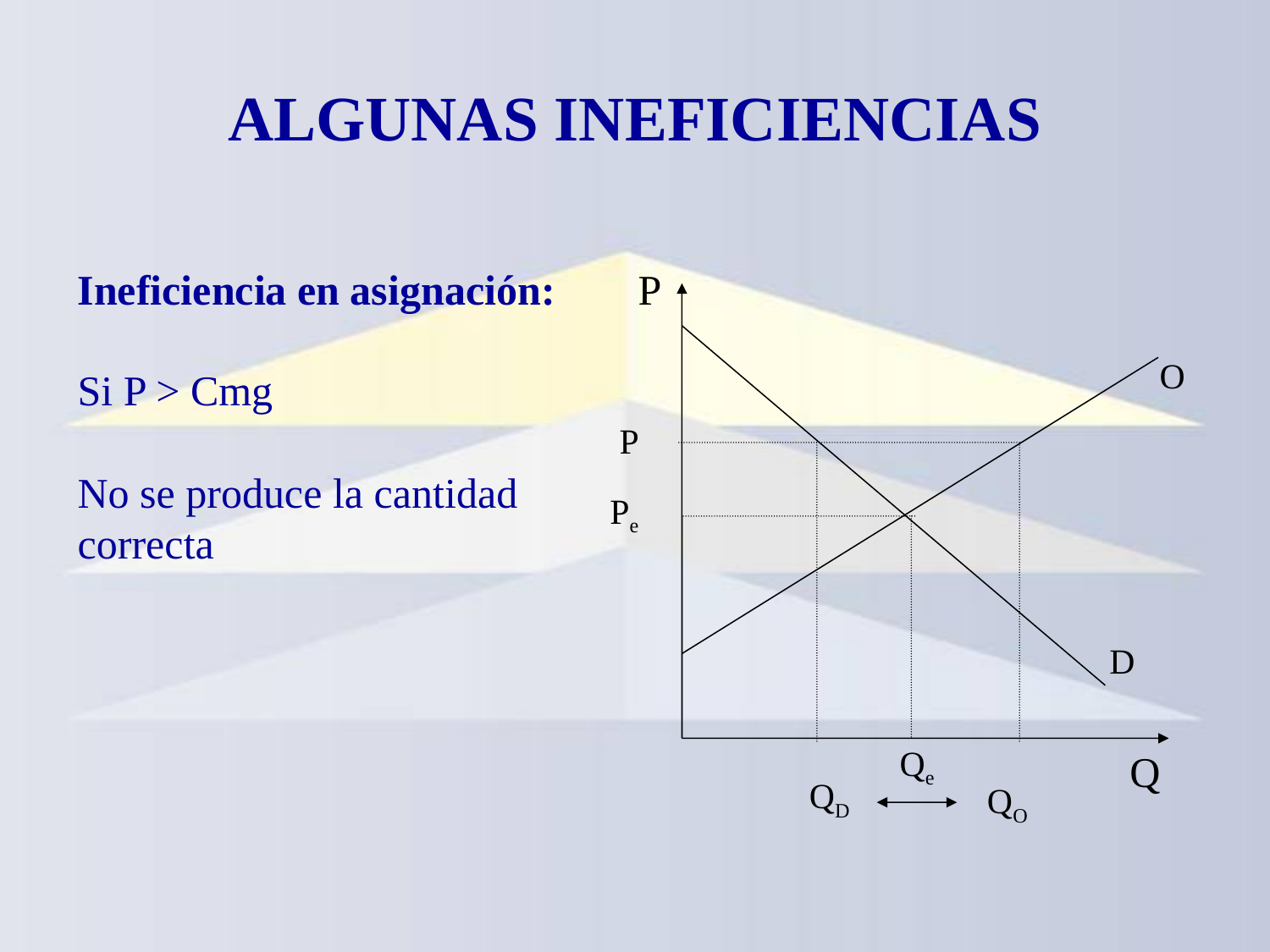

# ALGUNAS INEFICIENCIAS
Ineficiencia en asignación:

Si P > Cmg

No se produce la cantidad correcta
P

O

P

Pe

D
Qe

Q
QD
QO